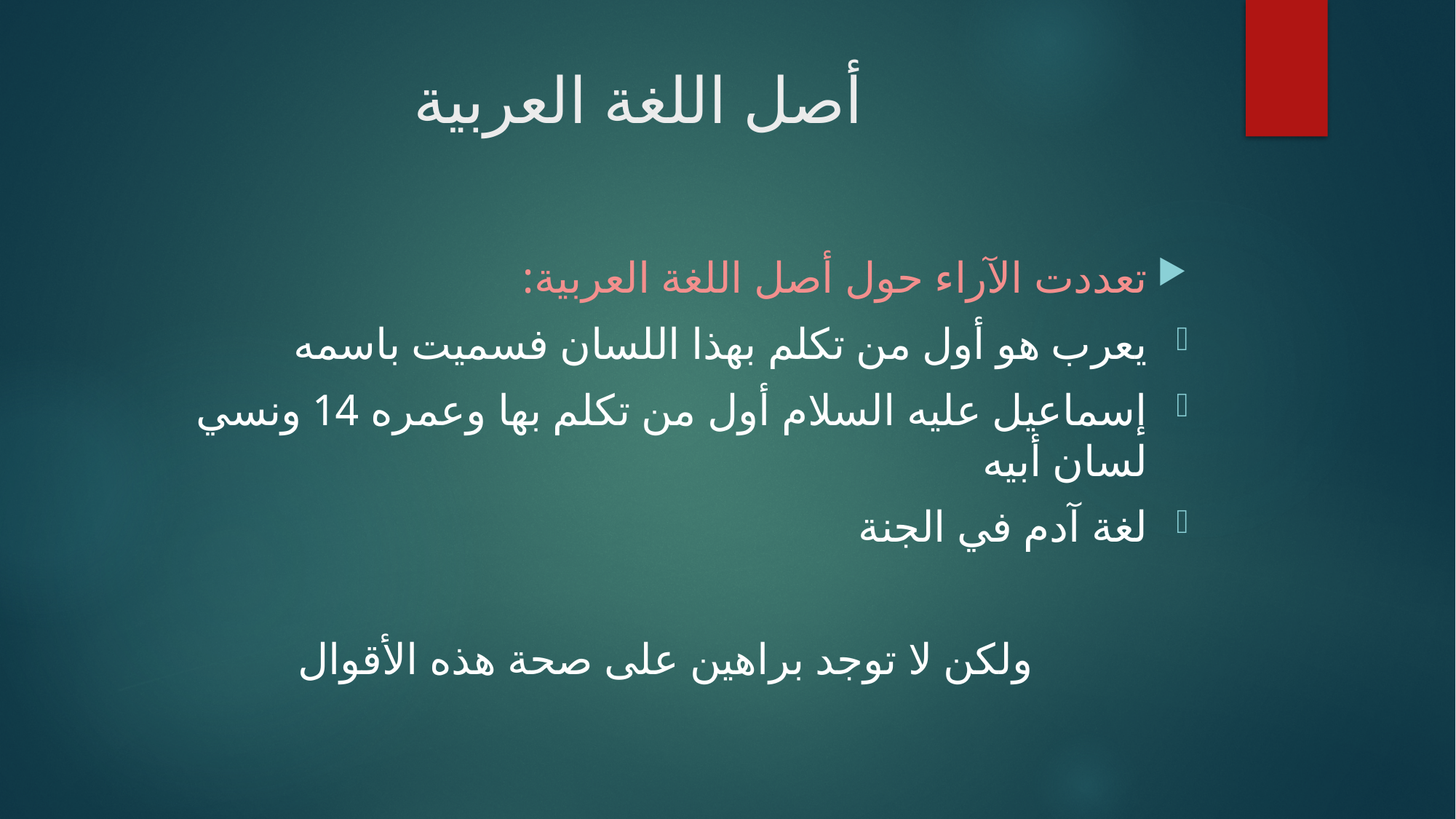

# أصل اللغة العربية
تعددت الآراء حول أصل اللغة العربية:
يعرب هو أول من تكلم بهذا اللسان فسميت باسمه
إسماعيل عليه السلام أول من تكلم بها وعمره 14 ونسي لسان أبيه
لغة آدم في الجنة

ولكن لا توجد براهين على صحة هذه الأقوال